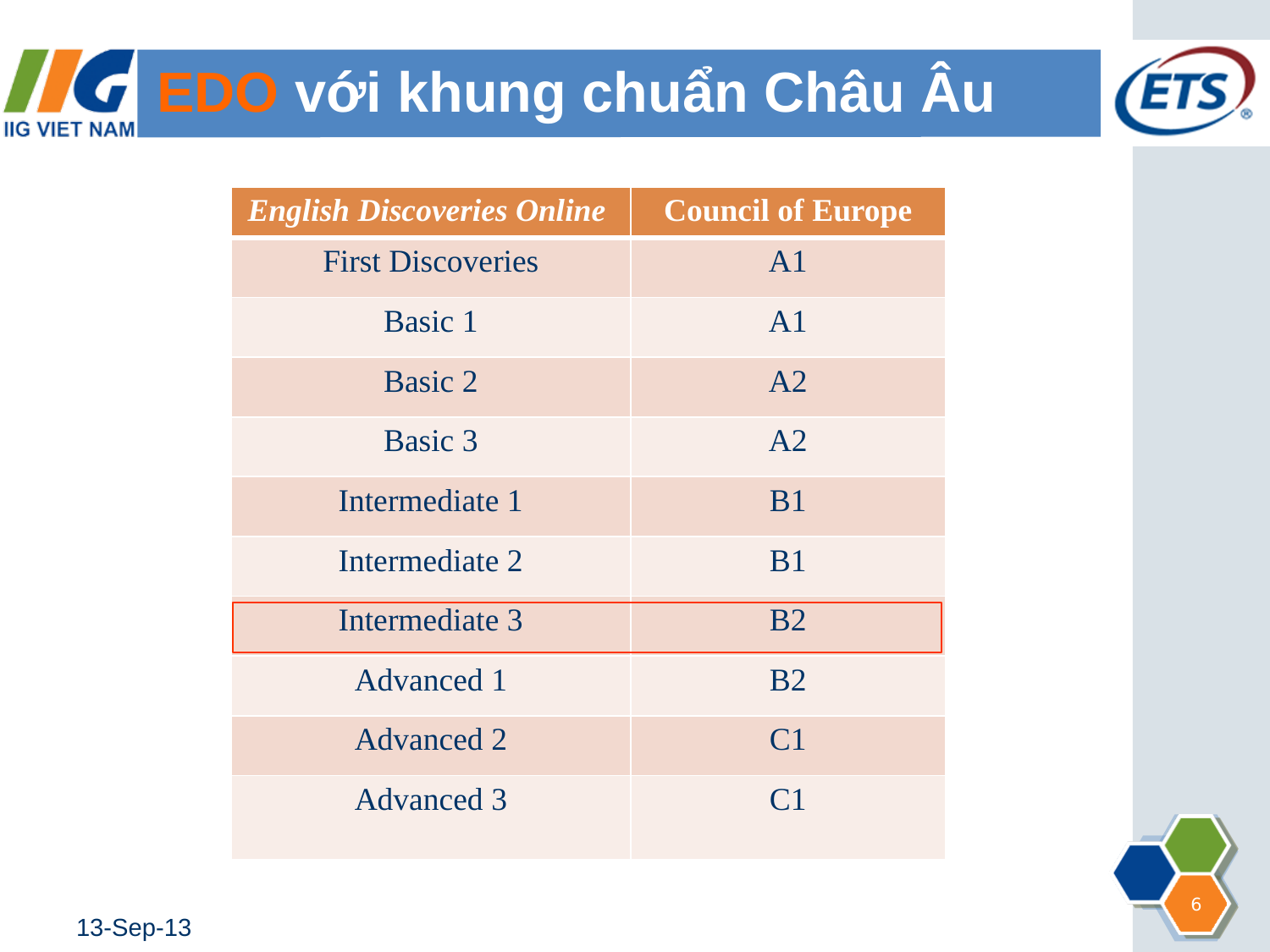

# EDO với khung chuẩn Châu Âu
| English Discoveries Online | Council of Europe |
| --- | --- |
| First Discoveries | A1 |
| Basic 1 | A1 |
| Basic 2 | A2 |
| Basic 3 | A2 |
| Intermediate 1 | B1 |
| Intermediate 2 | B1 |
| Intermediate 3 | B2 |
| Advanced 1 | B2 |
| Advanced 2 | C1 |
| Advanced 3 | C1 |

6
13-Sep-13